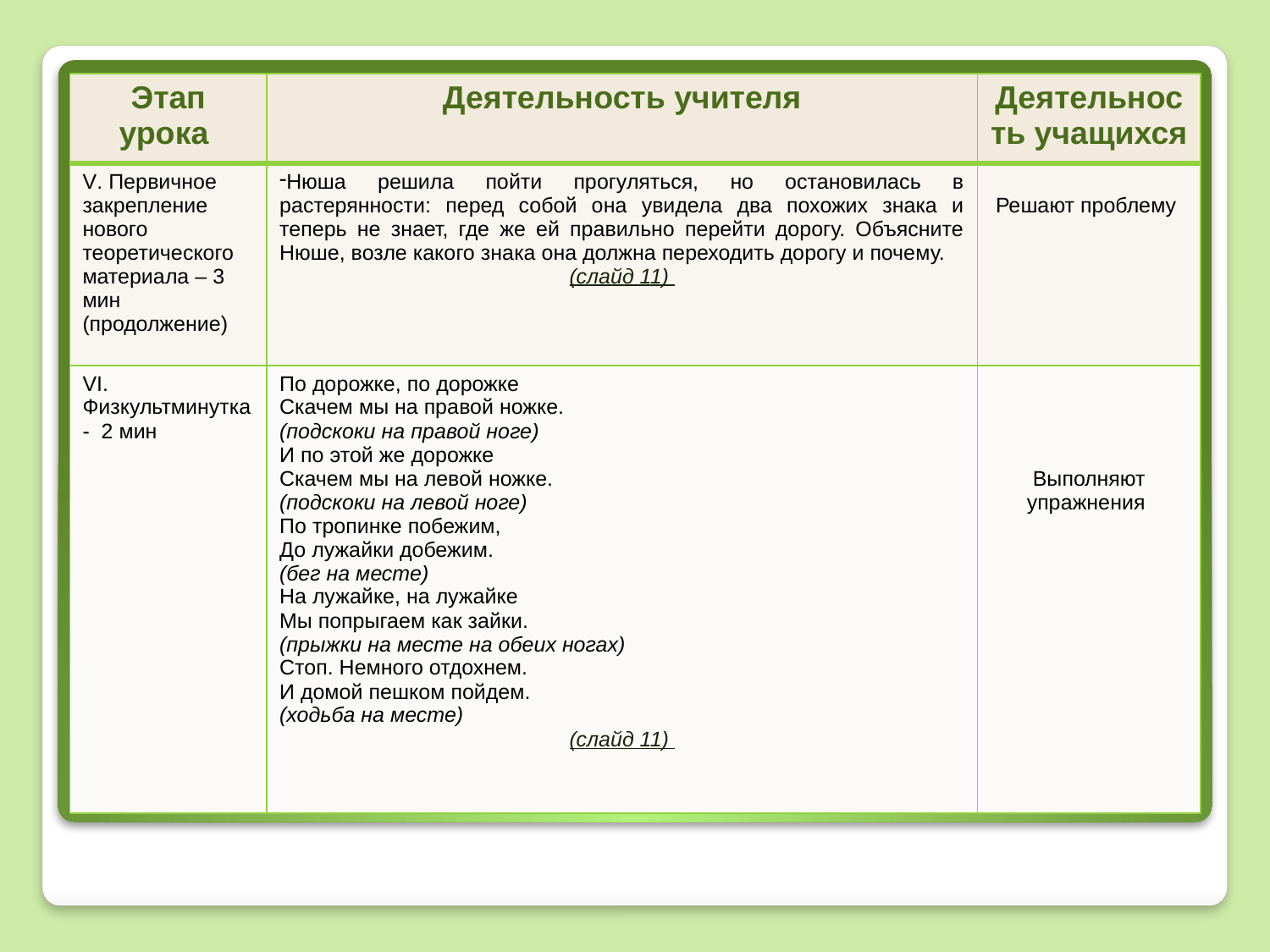

| Этап урока | Деятельность учителя | Деятельность учащихся |
| --- | --- | --- |
| V. Первичное закрепление нового теоретического материала – 3 мин (продолжение) | Нюша решила пойти прогуляться, но остановилась в растерянности: перед собой она увидела два похожих знака и теперь не знает, где же ей правильно перейти дорогу. Объясните Нюше, возле какого знака она должна переходить дорогу и почему. (слайд 11) | Решают проблему |
| VI. Физкультминутка - 2 мин | По дорожке, по дорожке Скачем мы на правой ножке. (подскоки на правой ноге) И по этой же дорожке Скачем мы на левой ножке. (подскоки на левой ноге) По тропинке побежим, До лужайки добежим. (бег на месте) На лужайке, на лужайке Мы попрыгаем как зайки. (прыжки на месте на обеих ногах) Стоп. Немного отдохнем. И домой пешком пойдем. (ходьба на месте) (слайд 11) | Выполняют упражнения |
#